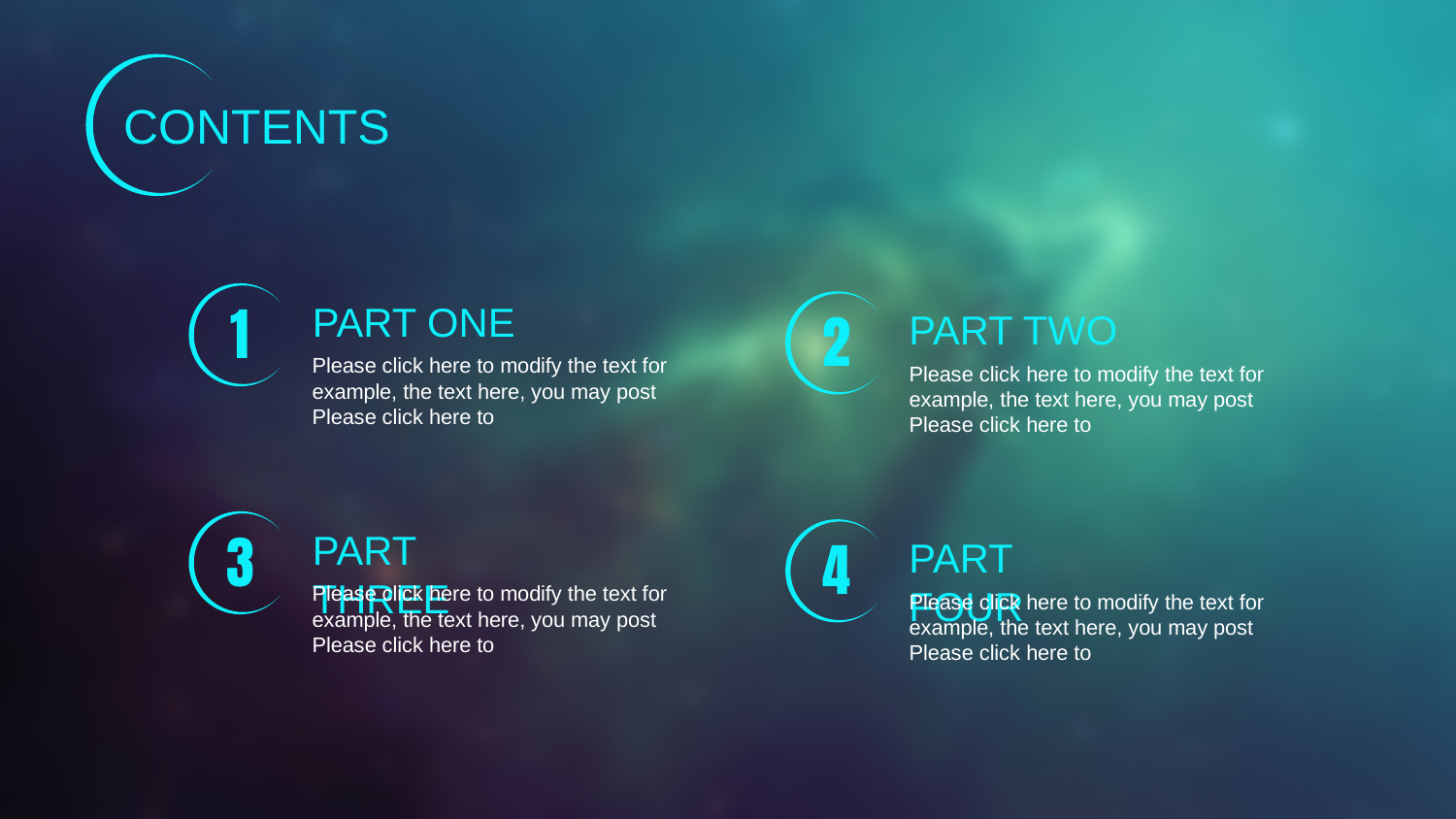

CONTENTS

1
PART ONE
Please click here to modify the text for example, the text here, you may post
Please click here to

2
PART TWO
Please click here to modify the text for example, the text here, you may post
Please click here to

3
PART THREE
Please click here to modify the text for example, the text here, you may post
Please click here to

4
PART FOUR
Please click here to modify the text for example, the text here, you may post
Please click here to